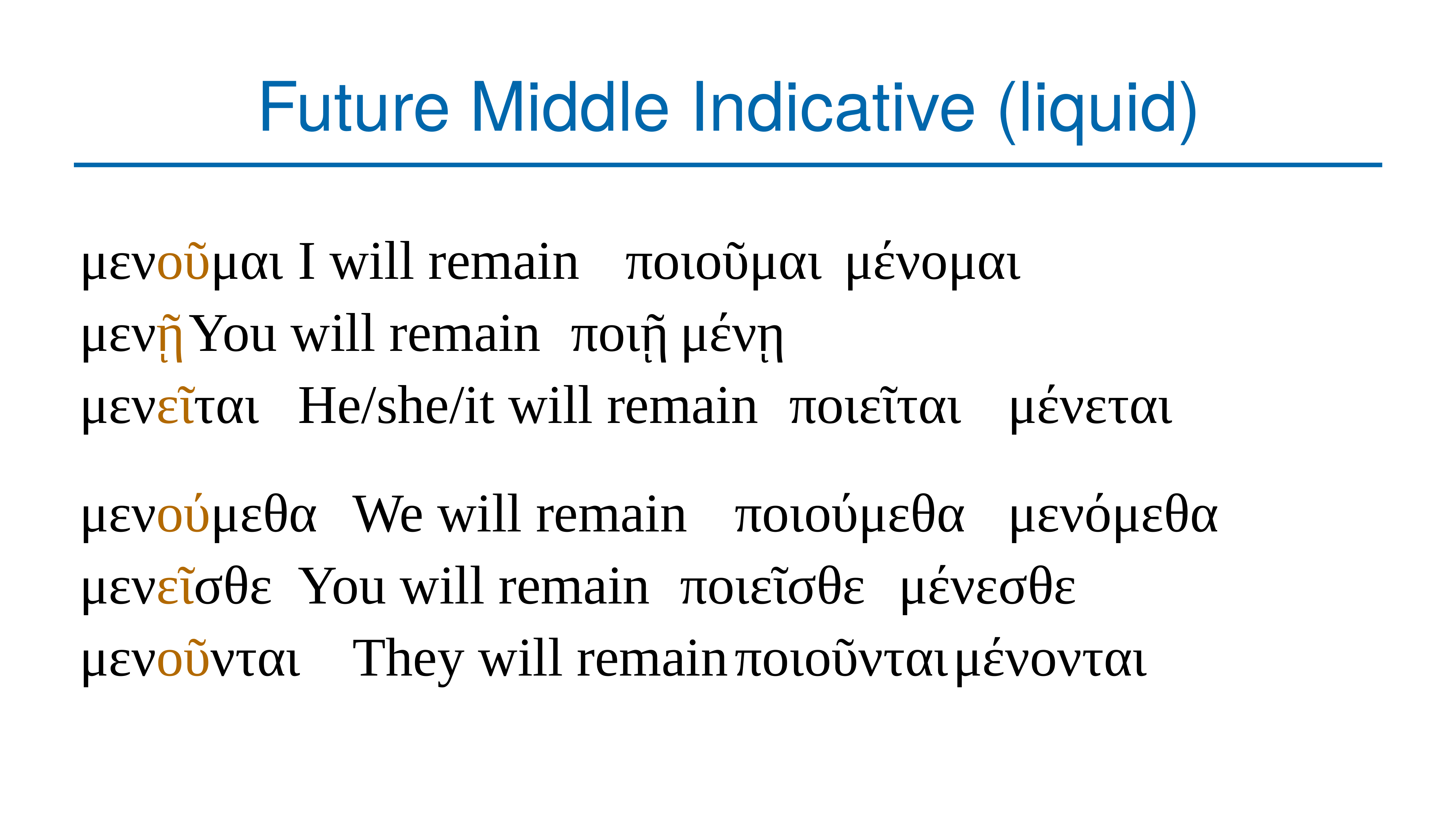

# Future Middle Indicative (liquid)
μενοῦμαι	I will remain	ποιοῦμαι	μένομαι
μενῇ	You will remain	ποιῇ	μένῃ
μενεῖται	He/she/it will remain	ποιεῖται	μένεται
μενούμεθα	We will remain	ποιούμεθα	μενόμεθα
μενεῖσθε	You will remain	ποιεῖσθε	μένεσθε
μενοῦνται	They will remain	ποιοῦνται	μένονται